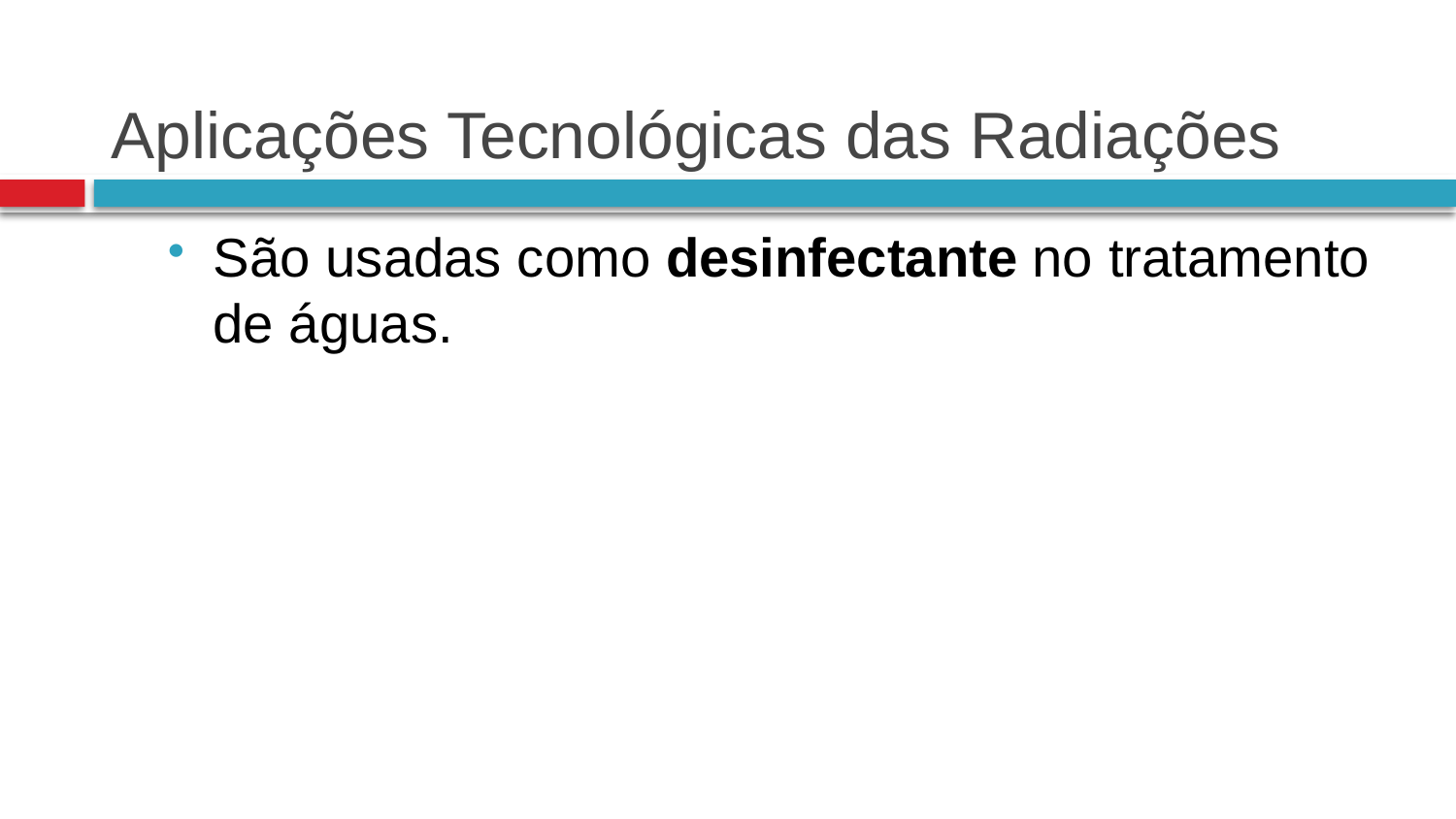

# Aplicações Tecnológicas das Radiações
São usadas como desinfectante no tratamento
de águas.